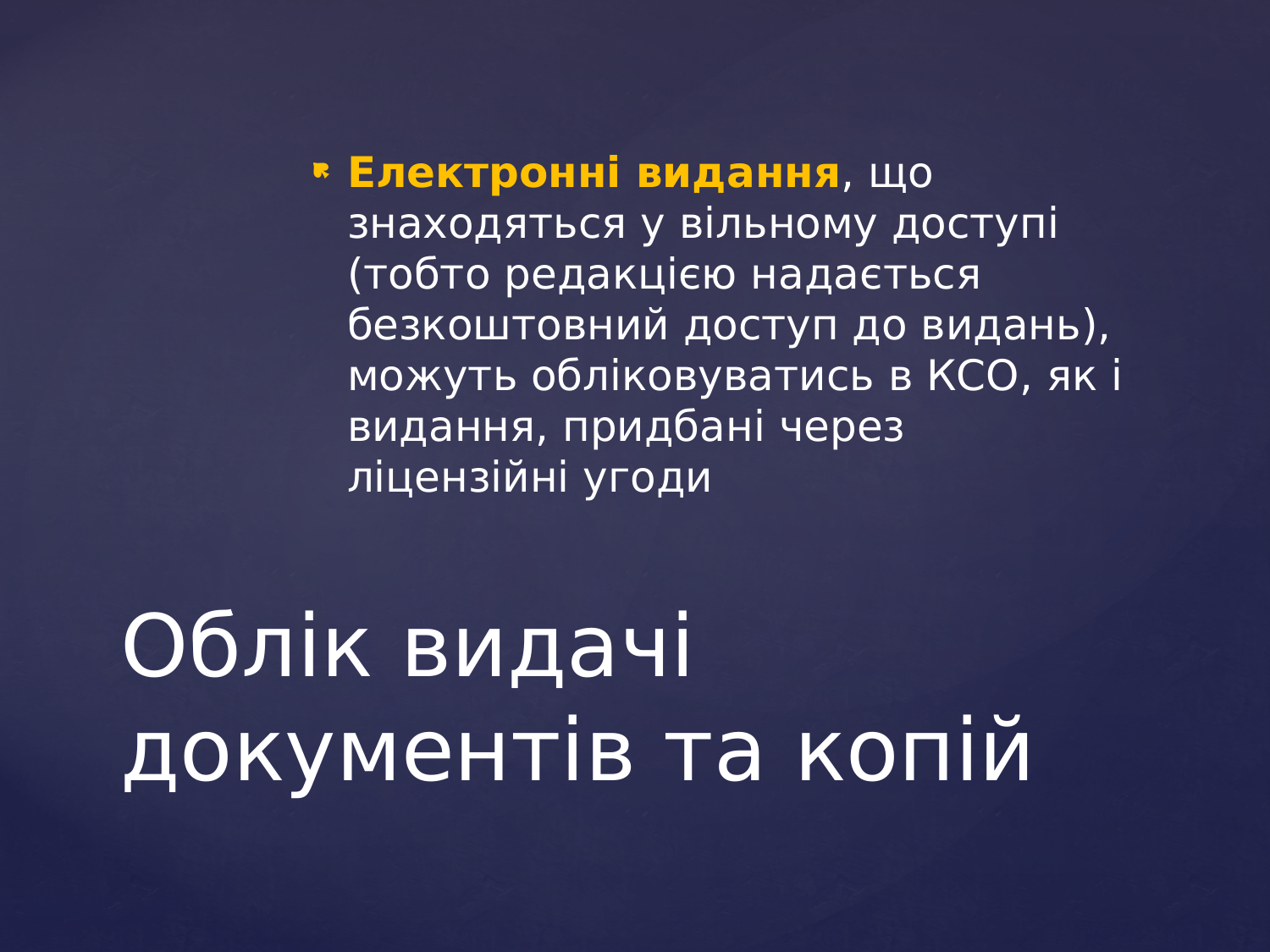

Електронні видання, що знаходяться у вільному доступі (тобто редакцією надається безкоштовний доступ до видань), можуть обліковуватись в КСО, як і видання, придбані через ліцензійні угоди

# Облік видачі документів та копій